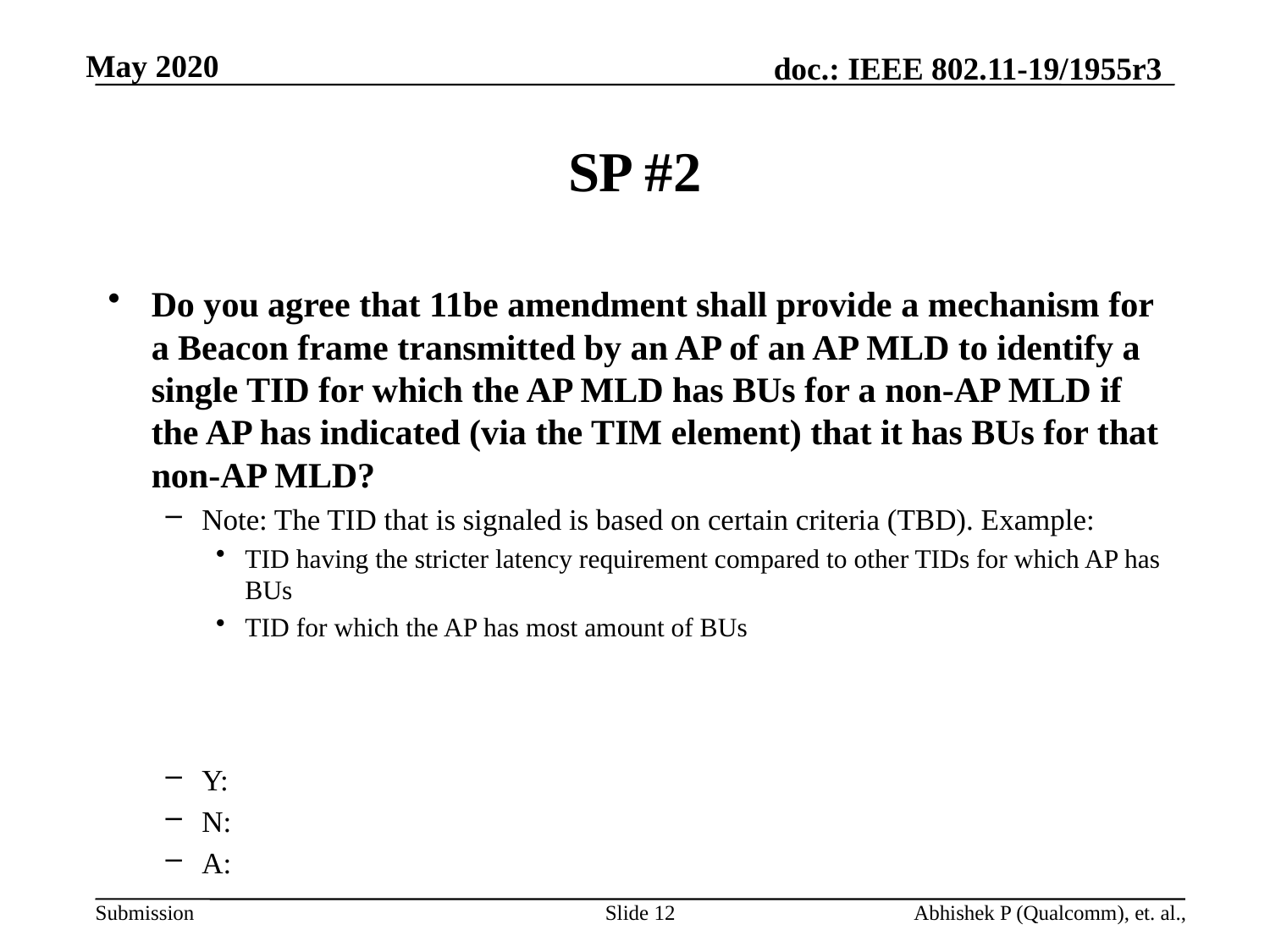

# SP #2
Do you agree that 11be amendment shall provide a mechanism for a Beacon frame transmitted by an AP of an AP MLD to identify a single TID for which the AP MLD has BUs for a non-AP MLD if the AP has indicated (via the TIM element) that it has BUs for that non-AP MLD?
Note: The TID that is signaled is based on certain criteria (TBD). Example:
TID having the stricter latency requirement compared to other TIDs for which AP has BUs
TID for which the AP has most amount of BUs

Y:
N:
A:

Slide 12
Abhishek P (Qualcomm), et. al.,